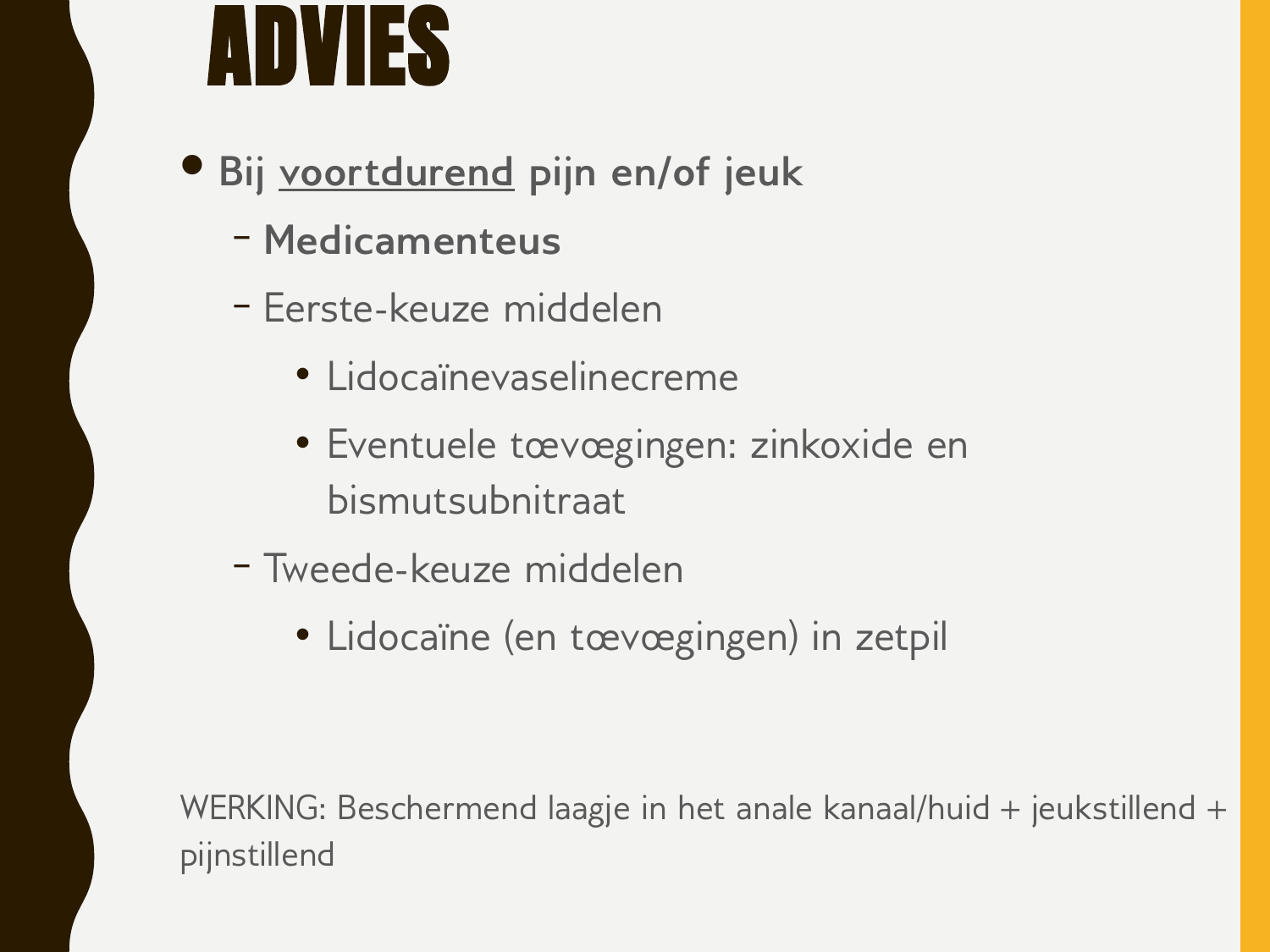

# Advies
Bij voortdurend pijn en/of jeuk
Medicamenteus
Eerste-keuze middelen
Lidocaïnevaselinecreme
Eventuele toevoegingen: zinkoxide en bismutsubnitraat
Tweede-keuze middelen
Lidocaïne (en toevoegingen) in zetpil

WERKING: Beschermend laagje in het anale kanaal/huid + jeukstillend + pijnstillend